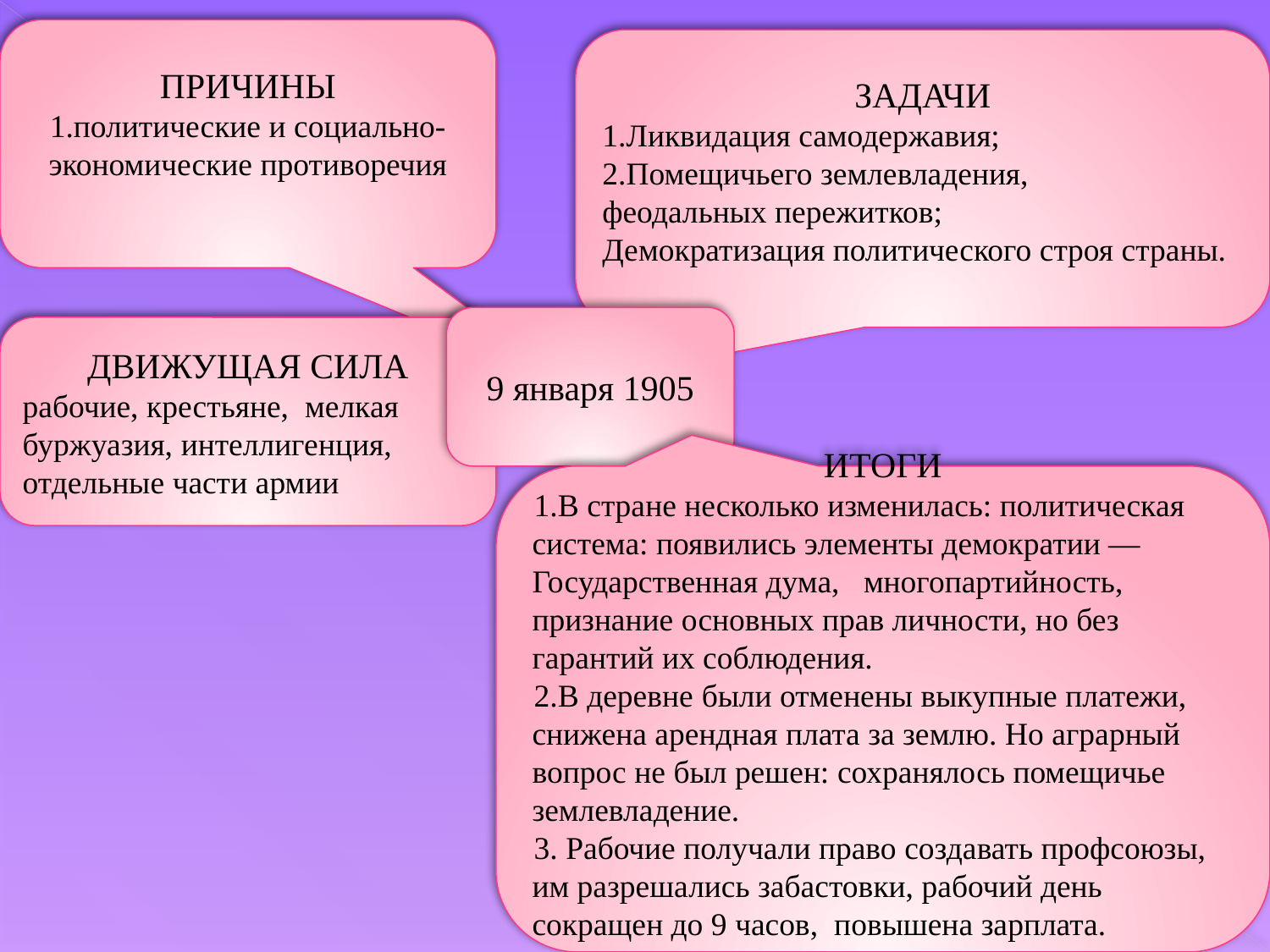

ПРИЧИНЫ
1.политические и социально-экономические противоречия

ЗАДАЧИ
1.Ликвидация самодержавия;
2.Помещичьего землевладения,
феодальных пережитков;
Демократизация политического строя страны.

9 января 1905
ДВИЖУЩАЯ СИЛА
рабочие, крестьяне,  мелкая буржуазия, интеллигенция, отдельные части армии

ИТОГИ
В стране несколько изменилась: политическая система: появились элементы демократии — Государственная дума,   многопартийность,  признание основных прав личности, но без гарантий их соблюдения.
2.В деревне были отменены выкупные платежи, снижена арендная плата за землю. Но аграрный вопрос не был решен: сохранялось помещичье землевладение.
3. Рабочие получали право создавать профсоюзы, им разрешались забастовки, рабочий день сокращен до 9 часов,  повышена зарплата.